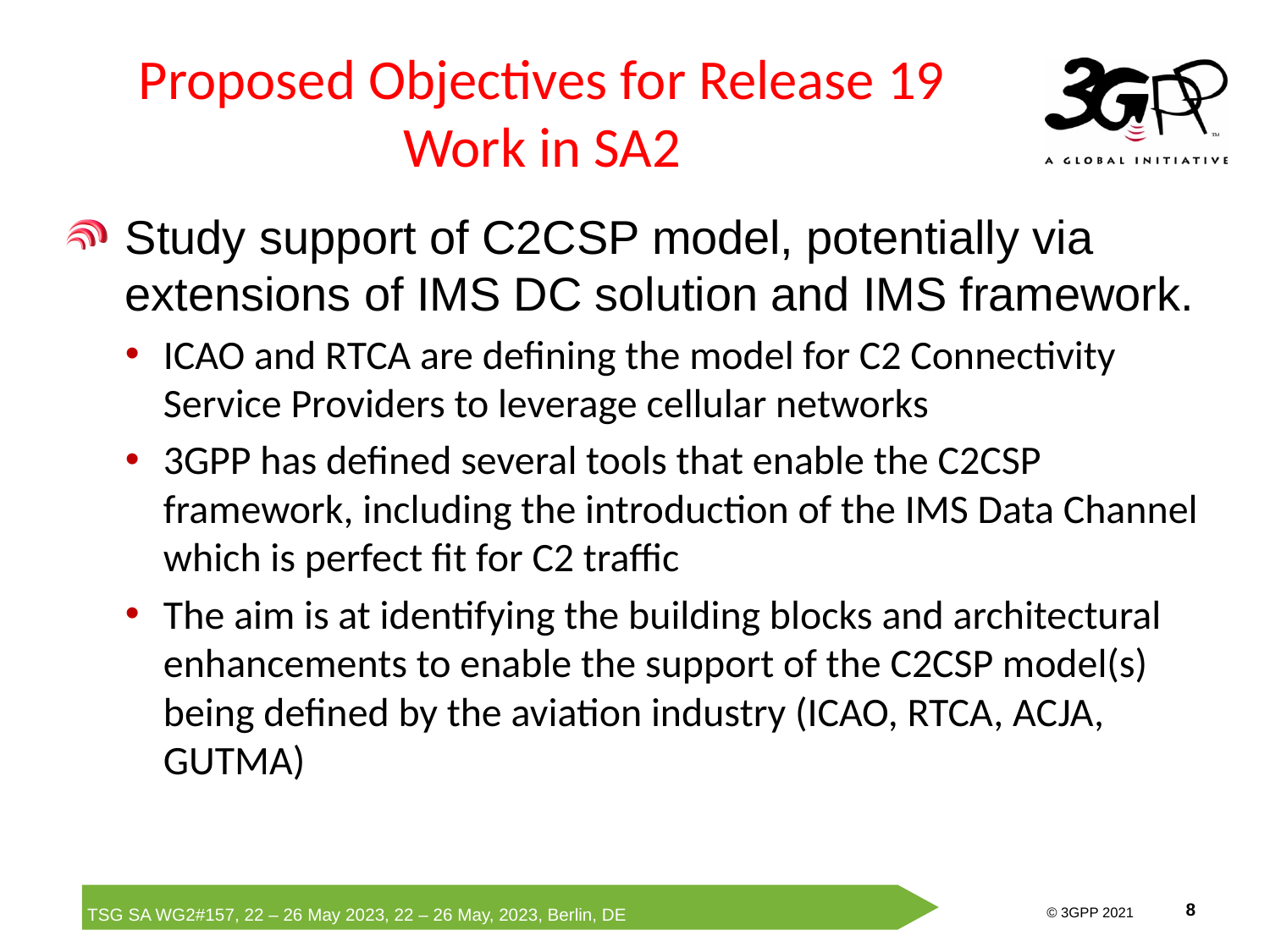

# Proposed Objectives for Release 19 Work in SA2
Study support of C2CSP model, potentially via extensions of IMS DC solution and IMS framework.​
ICAO and RTCA are defining the model for C2 Connectivity Service Providers to leverage cellular networks
3GPP has defined several tools that enable the C2CSP framework, including the introduction of the IMS Data Channel which is perfect fit for C2 traffic
The aim is at identifying the building blocks and architectural enhancements to enable the support of the C2CSP model(s) being defined by the aviation industry (ICAO, RTCA, ACJA, GUTMA)